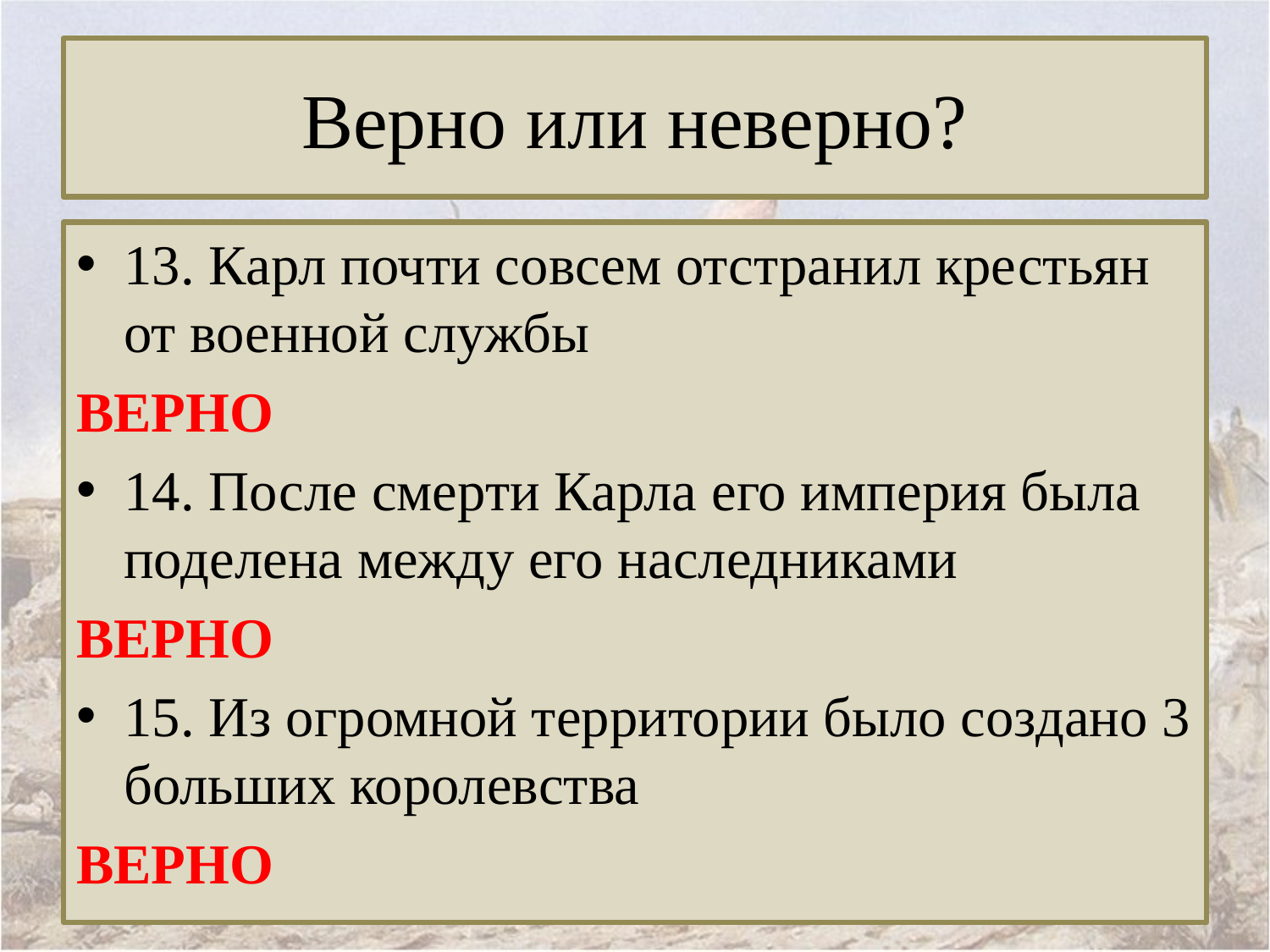

# Верно или неверно?
13. Карл почти совсем отстранил крестьян от военной службы
ВЕРНО
14. После смерти Карла его империя была поделена между его наследниками
ВЕРНО
15. Из огромной территории было создано 3 больших королевства
ВЕРНО